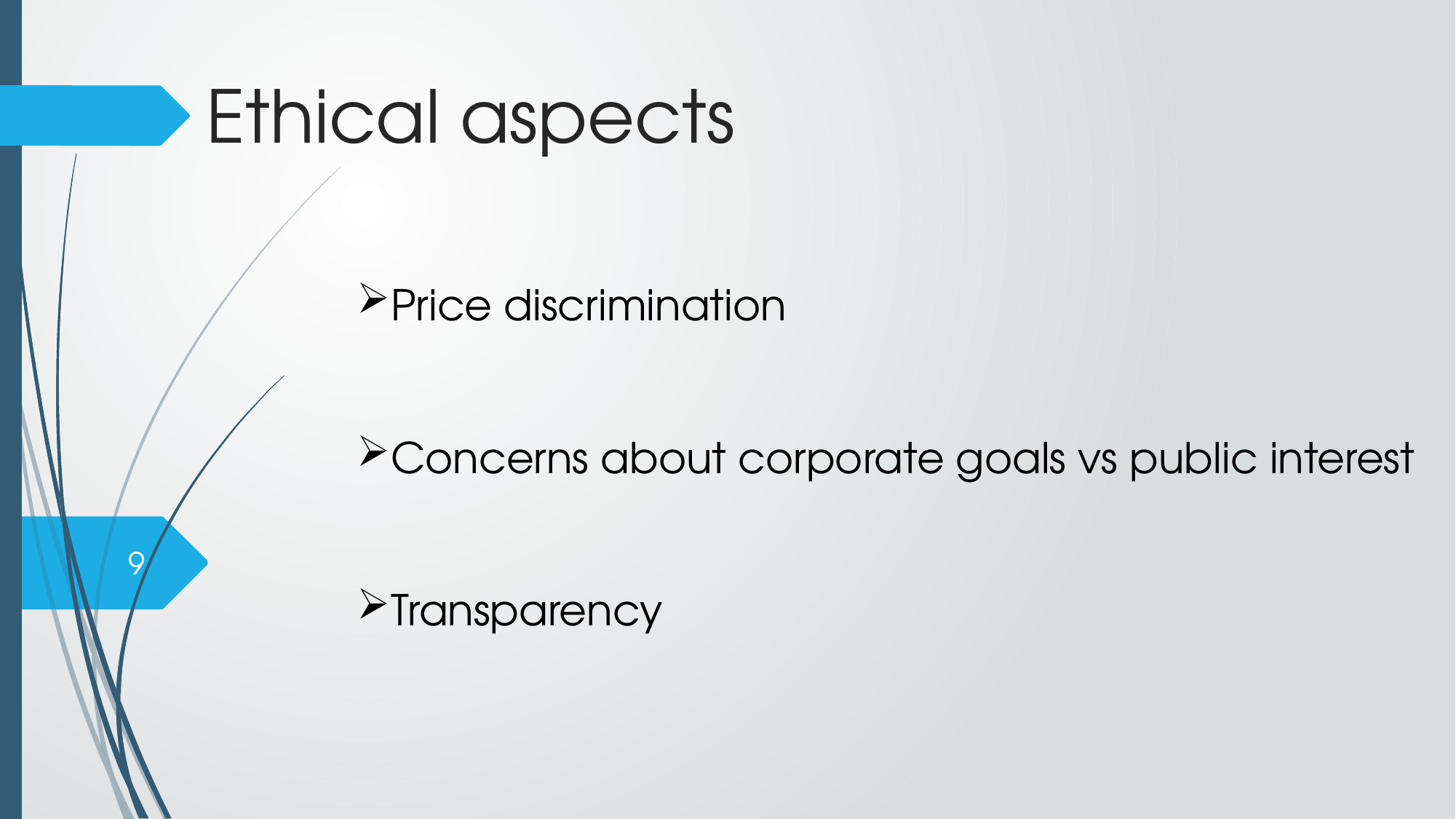

# Ethical aspects

Price discrimination

Concerns about corporate goals vs public interest

Transparency
9